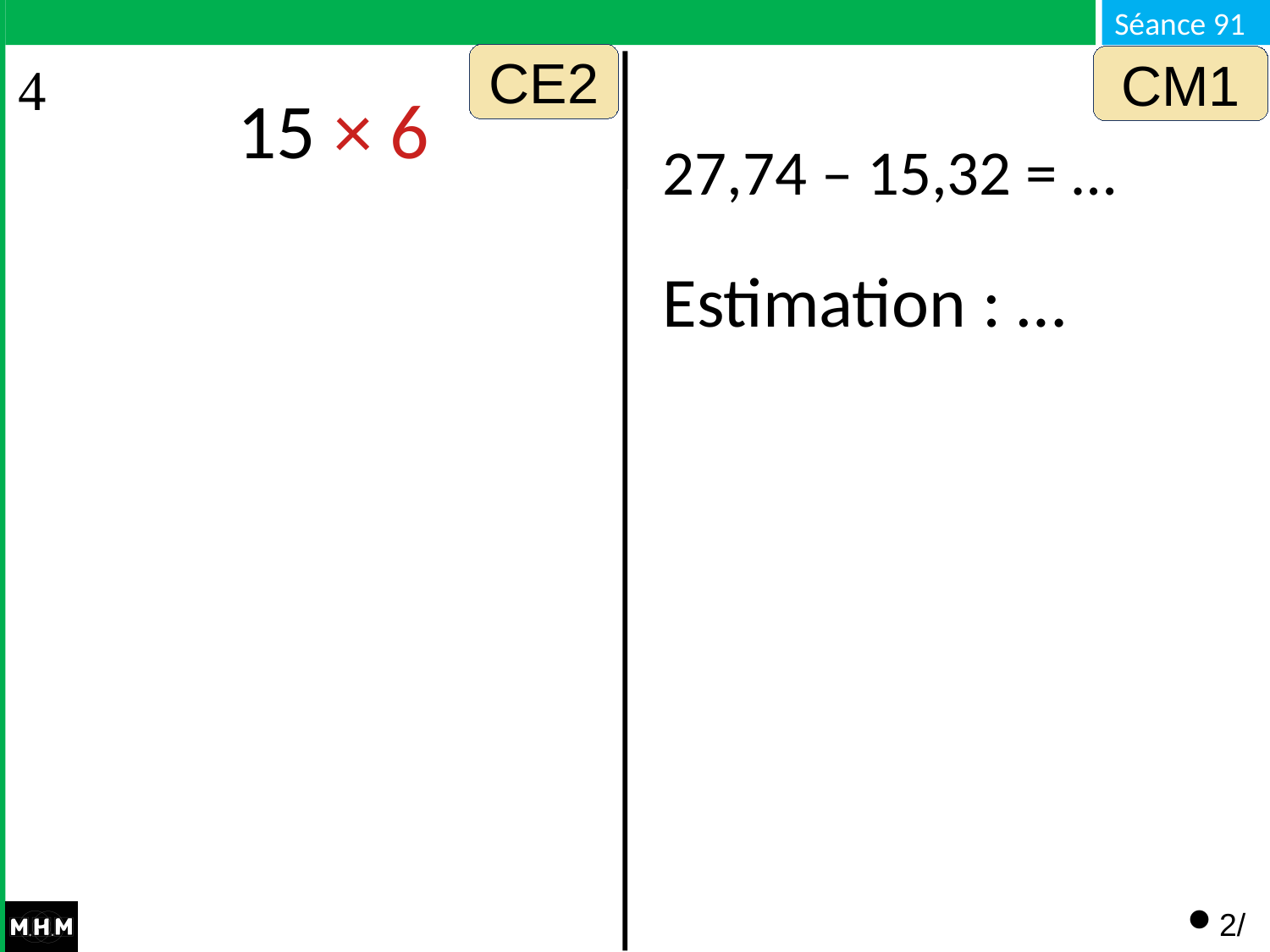

CE2
CM1

15 × 6
27,74 – 15,32 = …
Estimation : …
2/4